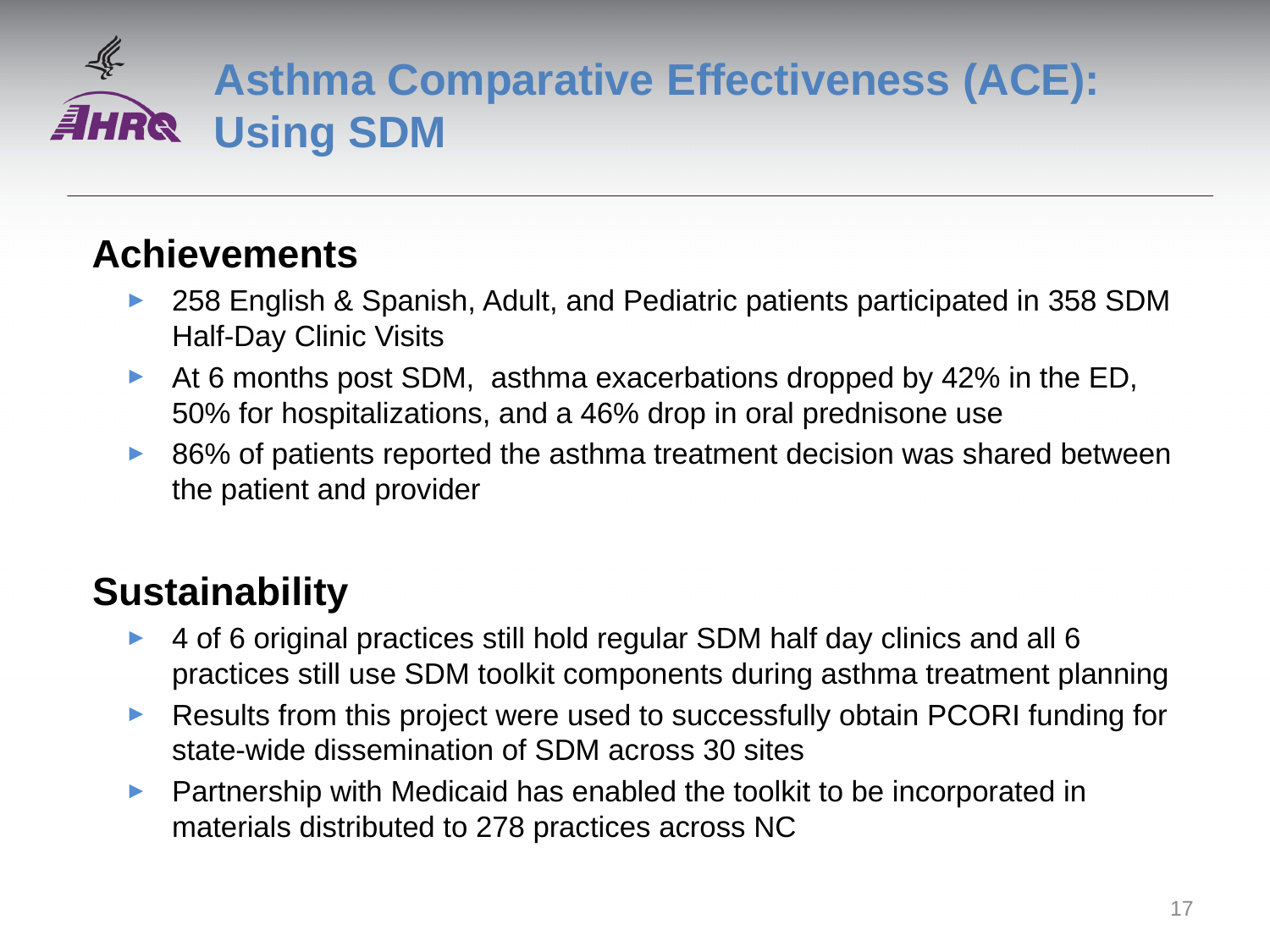

# Asthma Comparative Effectiveness (ACE): Using SDM
Achievements
258 English & Spanish, Adult, and Pediatric patients participated in 358 SDM Half-Day Clinic Visits
At 6 months post SDM,  asthma exacerbations dropped by 42% in the ED, 50% for hospitalizations, and a 46% drop in oral prednisone use
86% of patients reported the asthma treatment decision was shared between the patient and provider

Sustainability
4 of 6 original practices still hold regular SDM half day clinics and all 6  practices still use SDM toolkit components during asthma treatment planning
Results from this project were used to successfully obtain PCORI funding for state-wide dissemination of SDM across 30 sites
Partnership with Medicaid has enabled the toolkit to be incorporated in materials distributed to 278 practices across NC

17